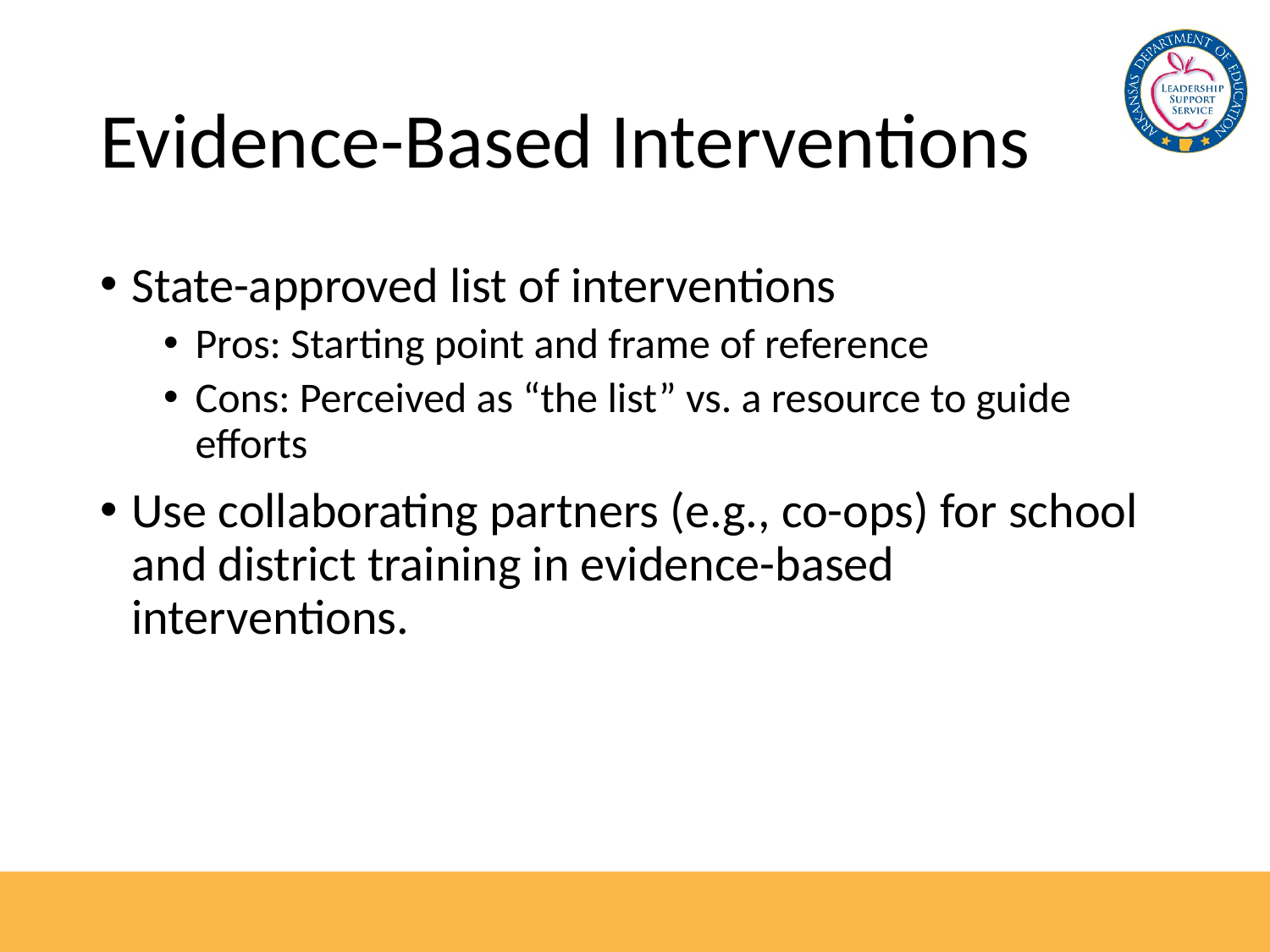

# Evidence-Based Interventions
State-approved list of interventions
Pros: Starting point and frame of reference
Cons: Perceived as “the list” vs. a resource to guide efforts
Use collaborating partners (e.g., co-ops) for school and district training in evidence-based interventions.